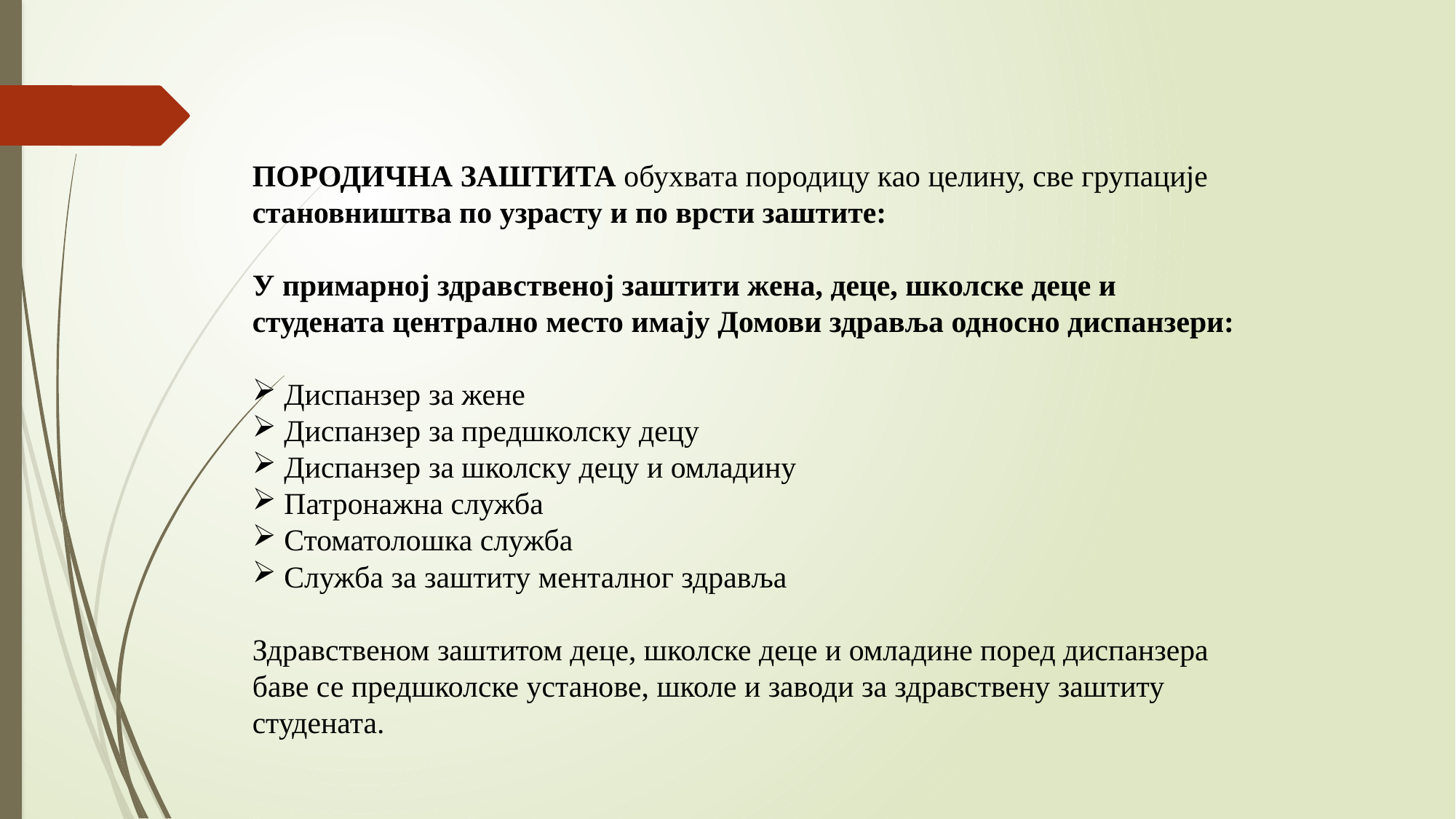

ПОРОДИЧНА ЗАШТИТА обухвата породицу као целину, све групације
становништва по узрасту и по врсти заштите:

У примарној здравственој заштити жена, деце, школске деце и
студената централно место имају Домови здравља односно диспанзери:

 Диспанзер за жене
 Диспанзер за предшколску децу
 Диспанзер за школску децу и омладину
 Патронажна служба
 Стоматолошка служба
 Служба за заштиту менталног здравља

Здравственом заштитом деце, школске деце и омладине поред диспанзера
баве се предшколске установе, школе и заводи за здравствену заштиту
студената.